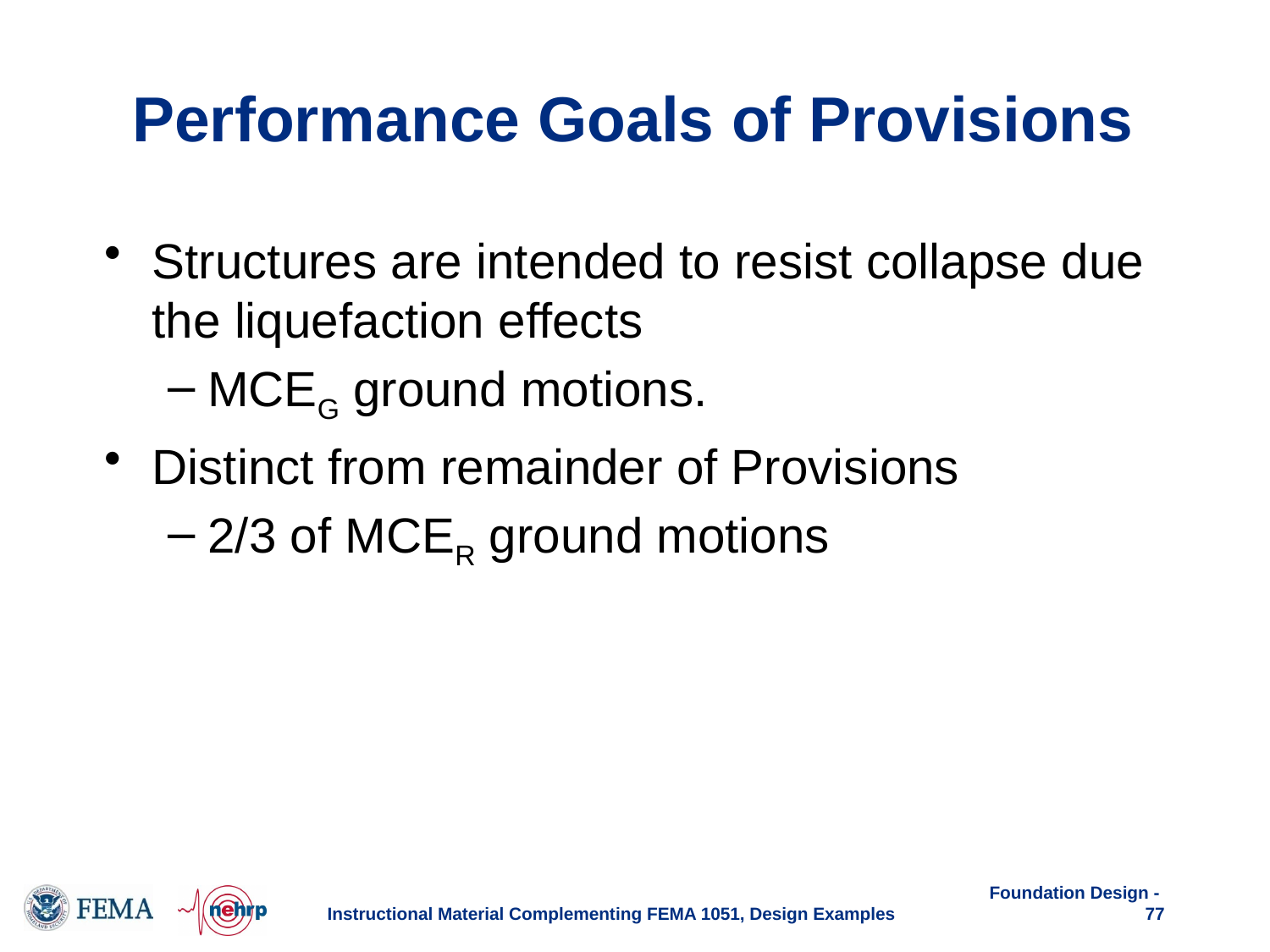

# Performance Goals of Provisions
Structures are intended to resist collapse due the liquefaction effects
MCEG ground motions.
Distinct from remainder of Provisions
2/3 of MCER ground motions

Instructional Material Complementing FEMA 1051, Design Examples
Foundation Design - 77